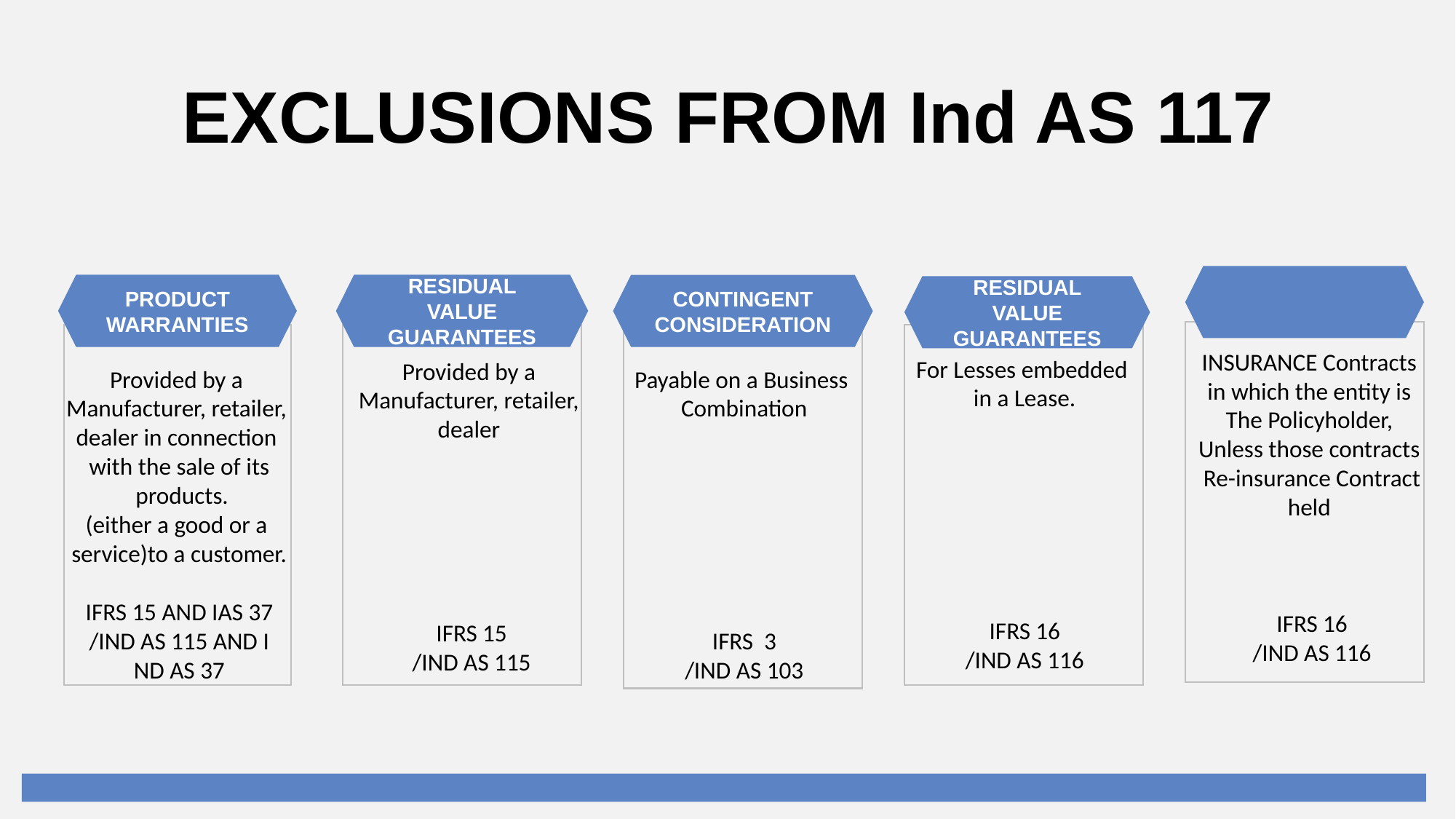

# EXCLUSIONS FROM Ind AS 117

PRODUCT WARRANTIES
RESIDUAL VALUE GUARANTEES
CONTINGENT CONSIDERATION
RESIDUAL VALUE GUARANTEES
Oct
Jul
Dec

INSURANCE Contracts
in which the entity is
The Policyholder,
Unless those contracts
Re-insurance Contract
held

IFRS 16
/IND AS 116
For Lesses embedded
in a Lease.

IFRS 16
/IND AS 116
Provided by a
Manufacturer, retailer,
dealer

IFRS 15
/IND AS 115
Provided by a
Manufacturer, retailer,
dealer in connection
with the sale of its
 products.
(either a good or a
service)to a customer.

IFRS 15 AND IAS 37
/IND AS 115 AND I
ND AS 37
Payable on a Business
Combination

IFRS  3
/IND AS 103